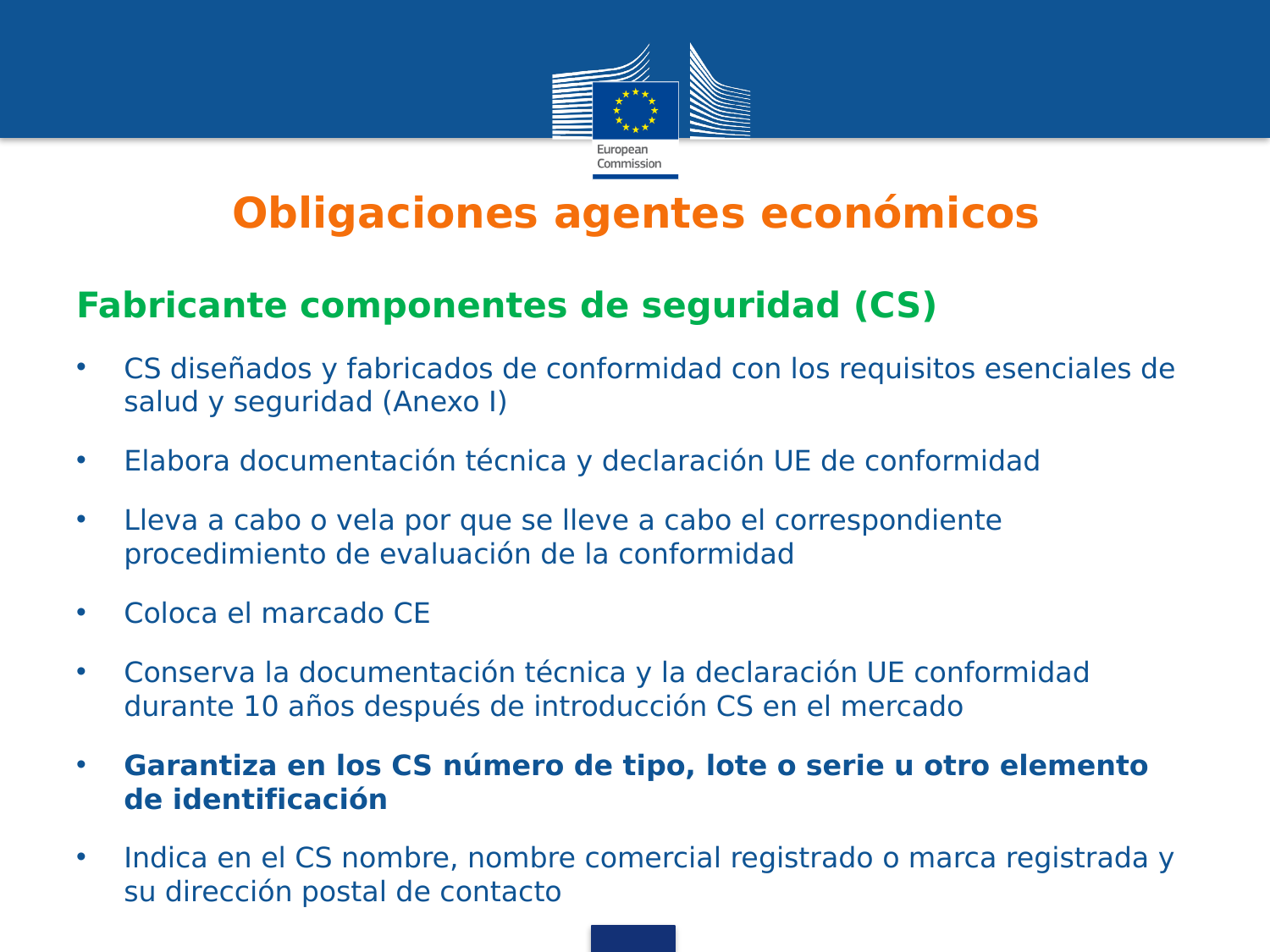

# Obligaciones agentes económicos
Fabricante componentes de seguridad (CS)

CS diseñados y fabricados de conformidad con los requisitos esenciales de salud y seguridad (Anexo I)

Elabora documentación técnica y declaración UE de conformidad

Lleva a cabo o vela por que se lleve a cabo el correspondiente procedimiento de evaluación de la conformidad

Coloca el marcado CE

Conserva la documentación técnica y la declaración UE conformidad durante 10 años después de introducción CS en el mercado

Garantiza en los CS número de tipo, lote o serie u otro elemento de identificación

Indica en el CS nombre, nombre comercial registrado o marca registrada y su dirección postal de contacto